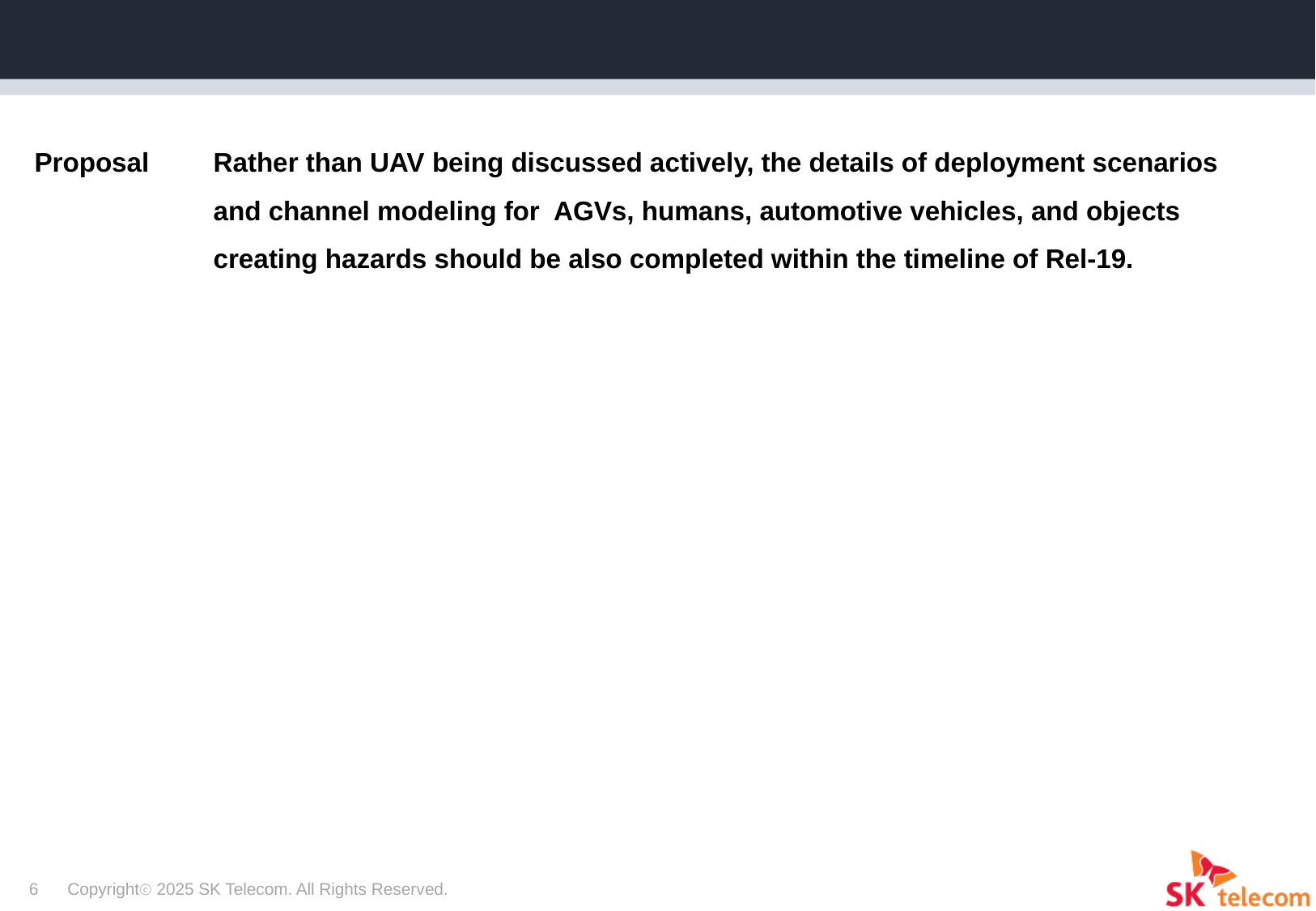

Conclusion
RP-250192
Proposal 	Rather than UAV being discussed actively, the details of deployment scenarios and channel modeling for  AGVs, humans, automotive vehicles, and objects creating hazards should be also completed within the timeline of Rel-19.